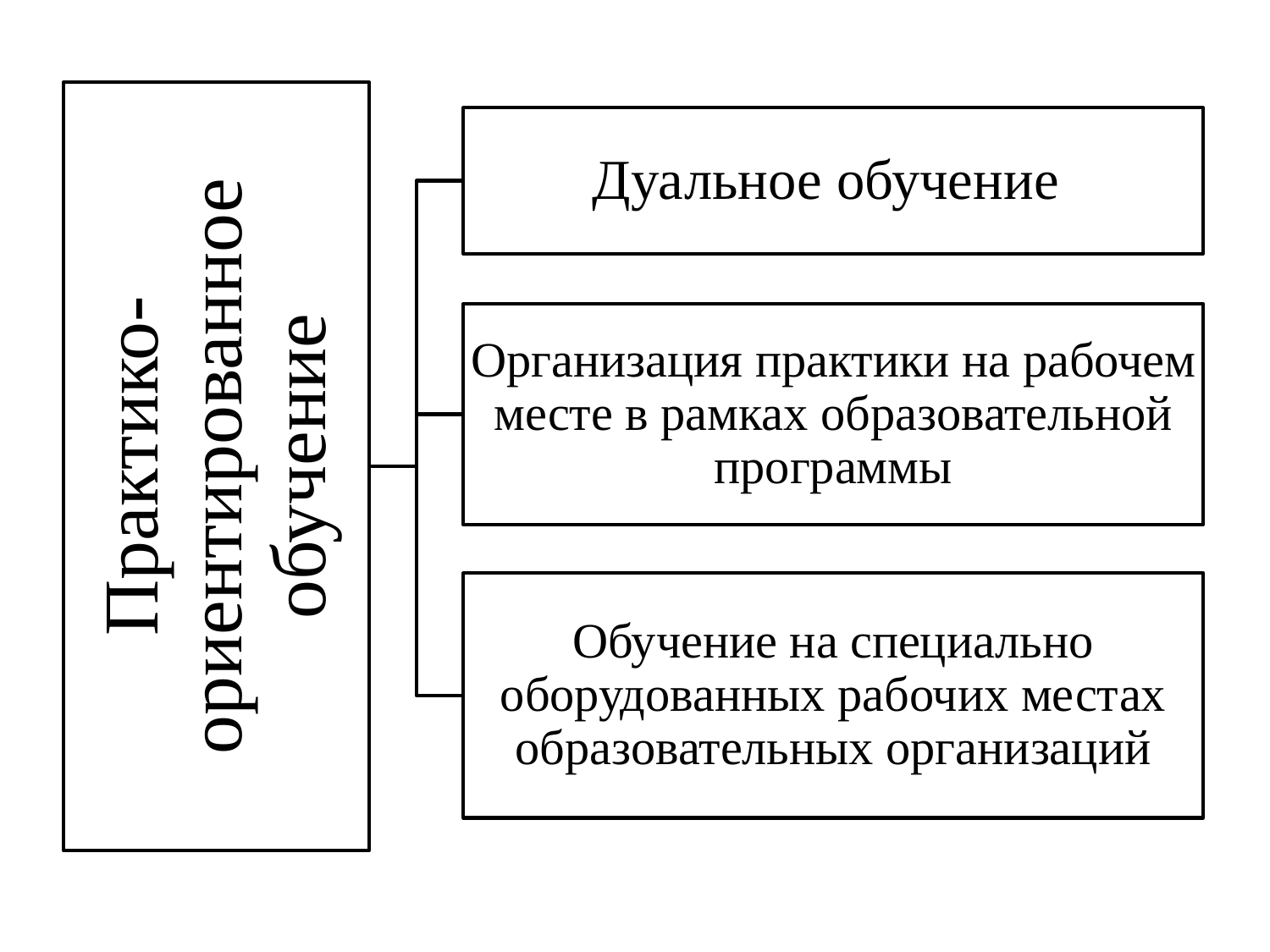

Практико-ориентированное обучение
Дуальное обучение
Организация практики на рабочем месте в рамках образовательной программы
Обучение на специально оборудованных рабочих местах образовательных организаций